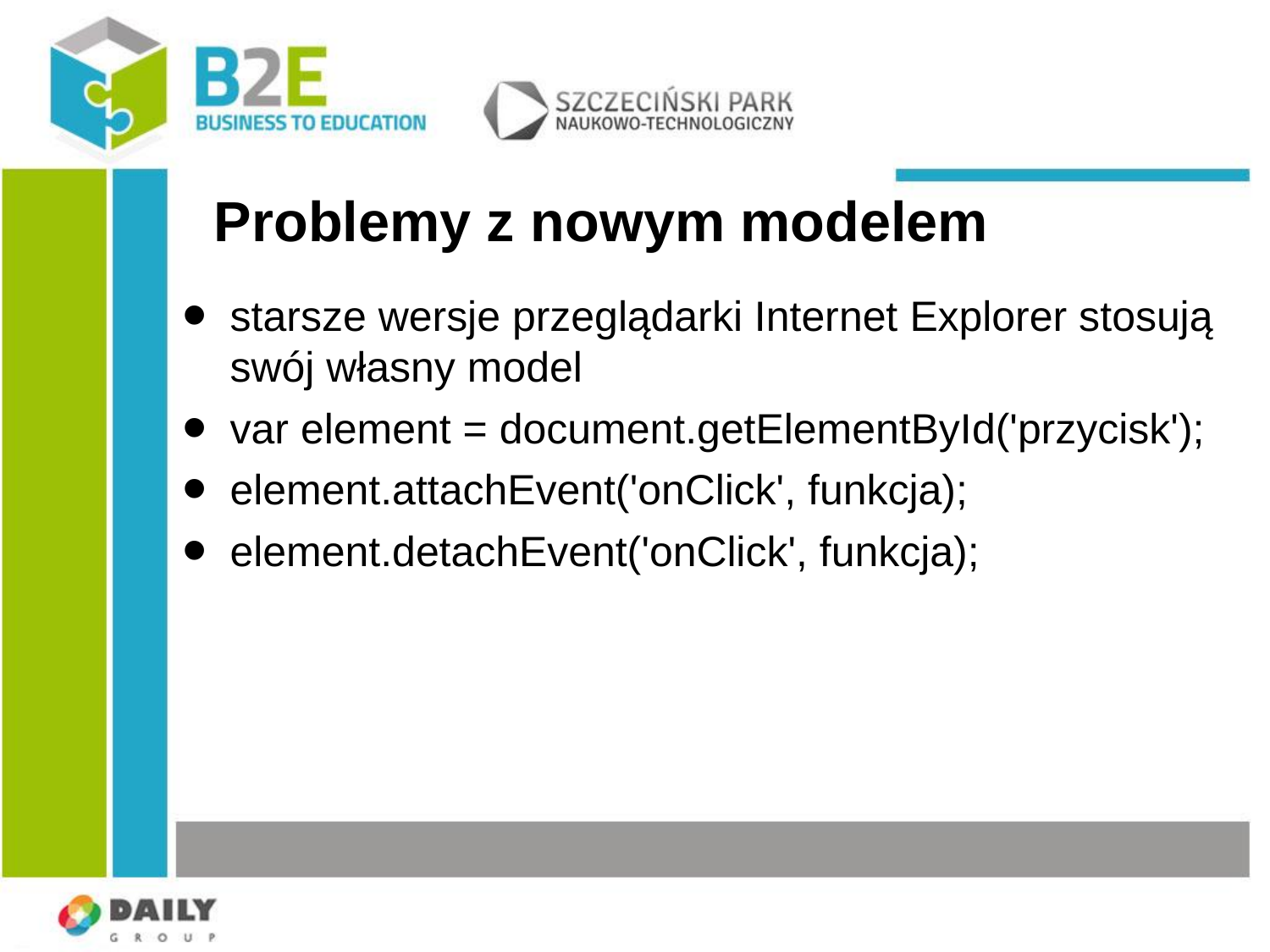

Problemy z nowym modelem
starsze wersje przeglądarki Internet Explorer stosują swój własny model
var element = document.getElementById('przycisk');
element.attachEvent('onClick', funkcja);
element.detachEvent('onClick', funkcja);